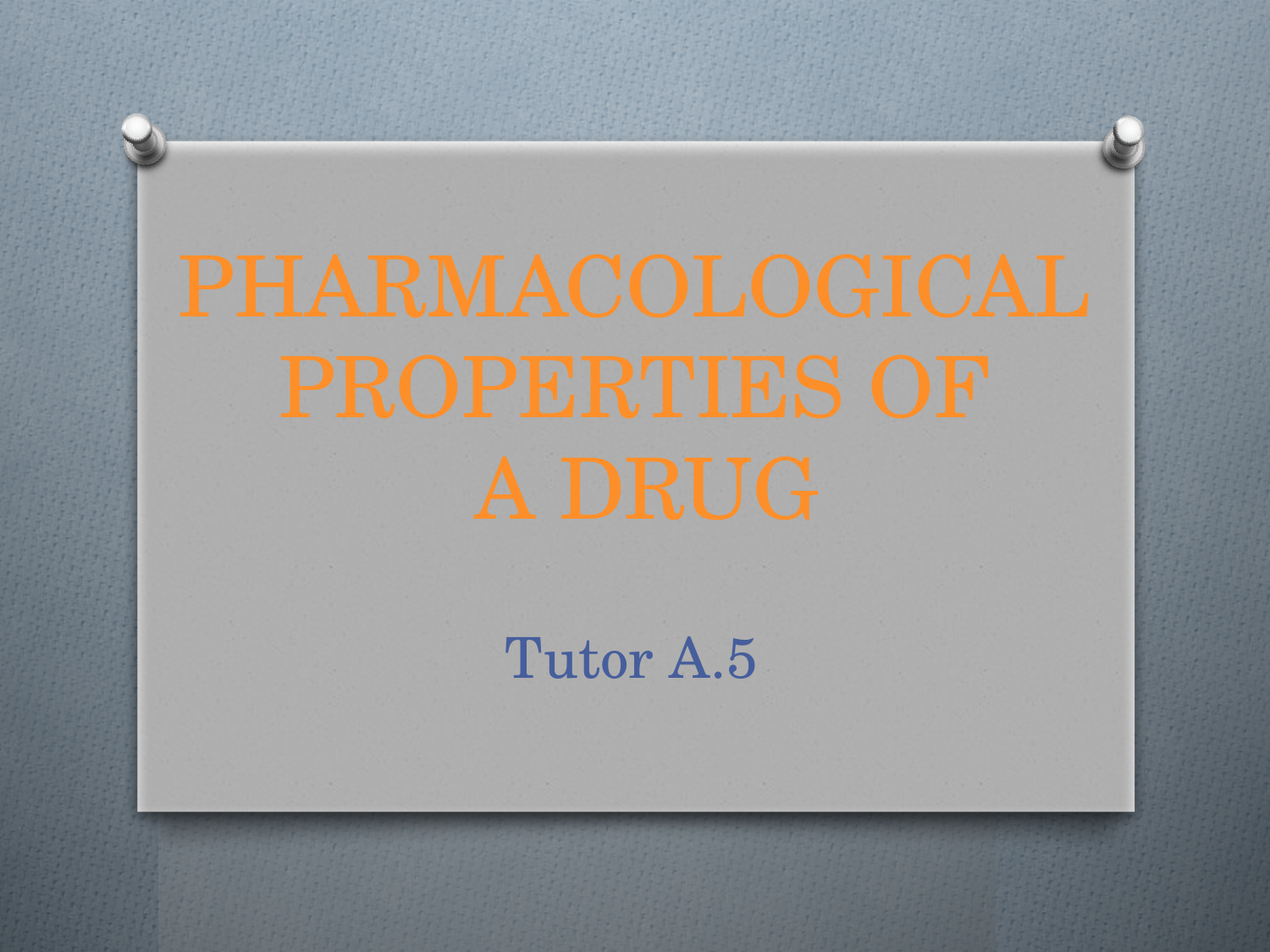

# PHARMACOLOGICAL PROPERTIES OF A DRUG

Tutor A.5